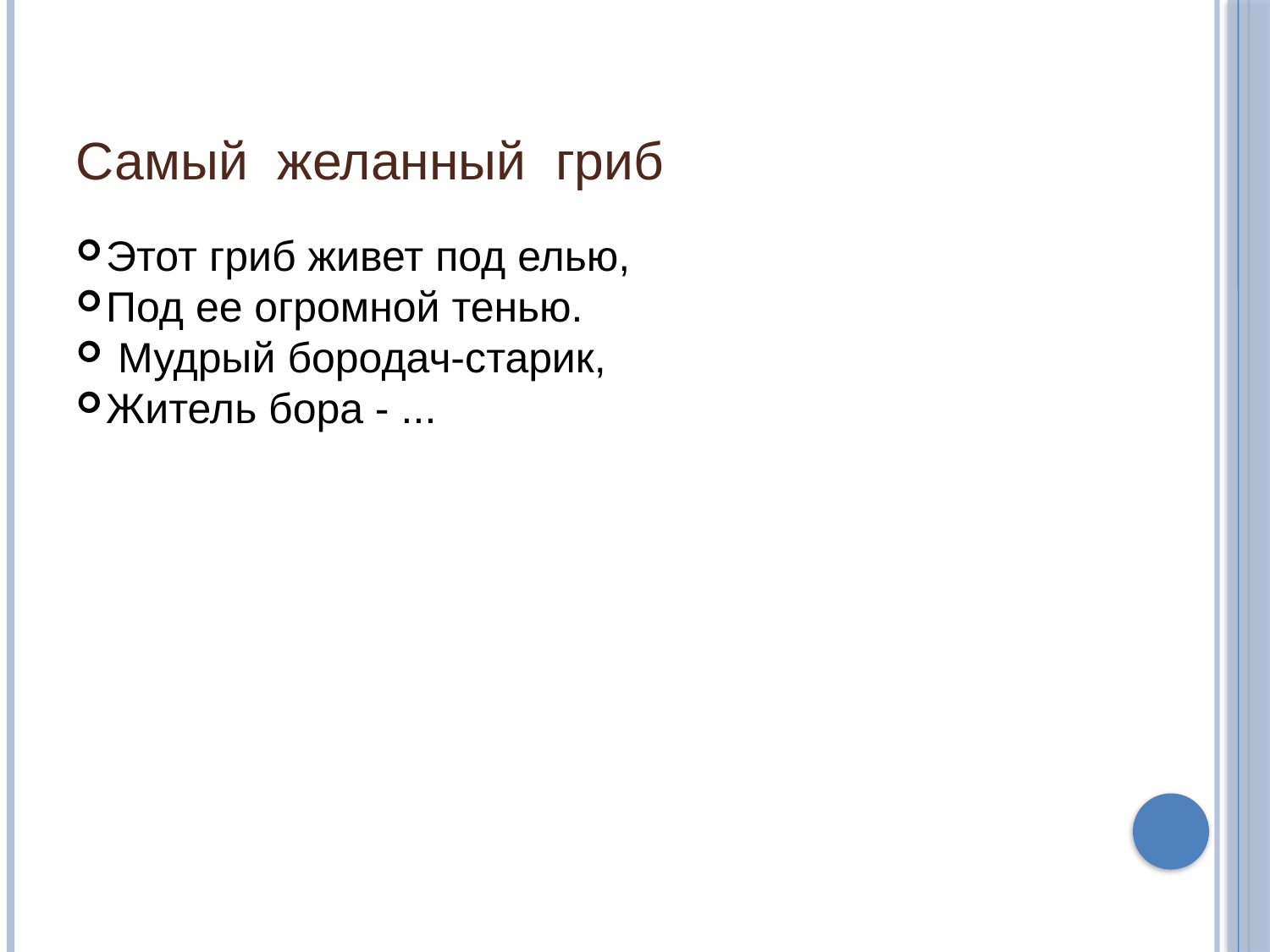

Самый  желанный  гриб
Этот гриб живет под елью,
Под ее огромной тенью.
 Мудрый бородач-старик,
Житель бора - ...